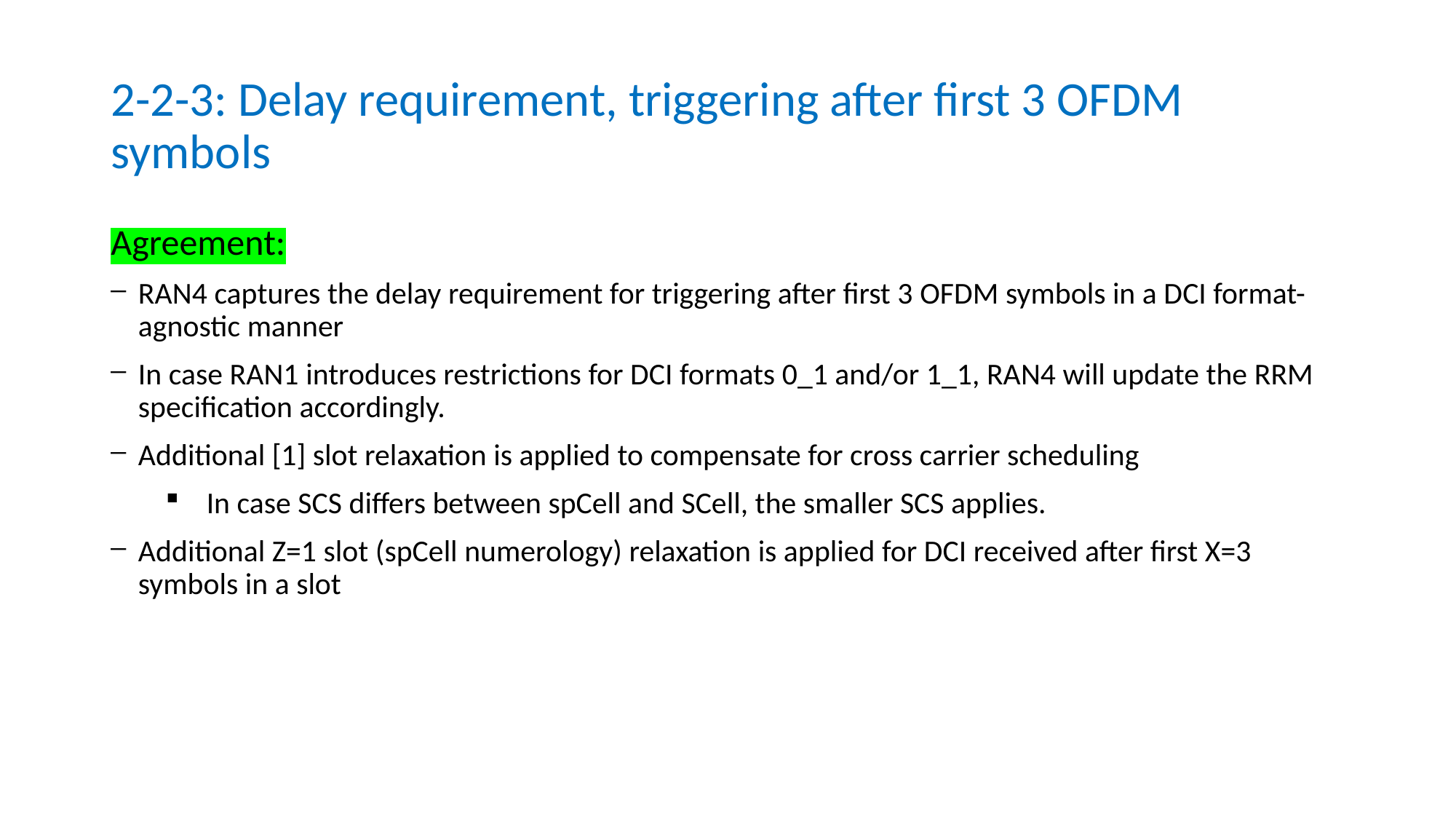

# 2-2-3: Delay requirement, triggering after first 3 OFDM symbols
Agreement:
RAN4 captures the delay requirement for triggering after first 3 OFDM symbols in a DCI format-agnostic manner
In case RAN1 introduces restrictions for DCI formats 0_1 and/or 1_1, RAN4 will update the RRM specification accordingly.
Additional [1] slot relaxation is applied to compensate for cross carrier scheduling
In case SCS differs between spCell and SCell, the smaller SCS applies.
Additional Z=1 slot (spCell numerology) relaxation is applied for DCI received after first X=3 symbols in a slot